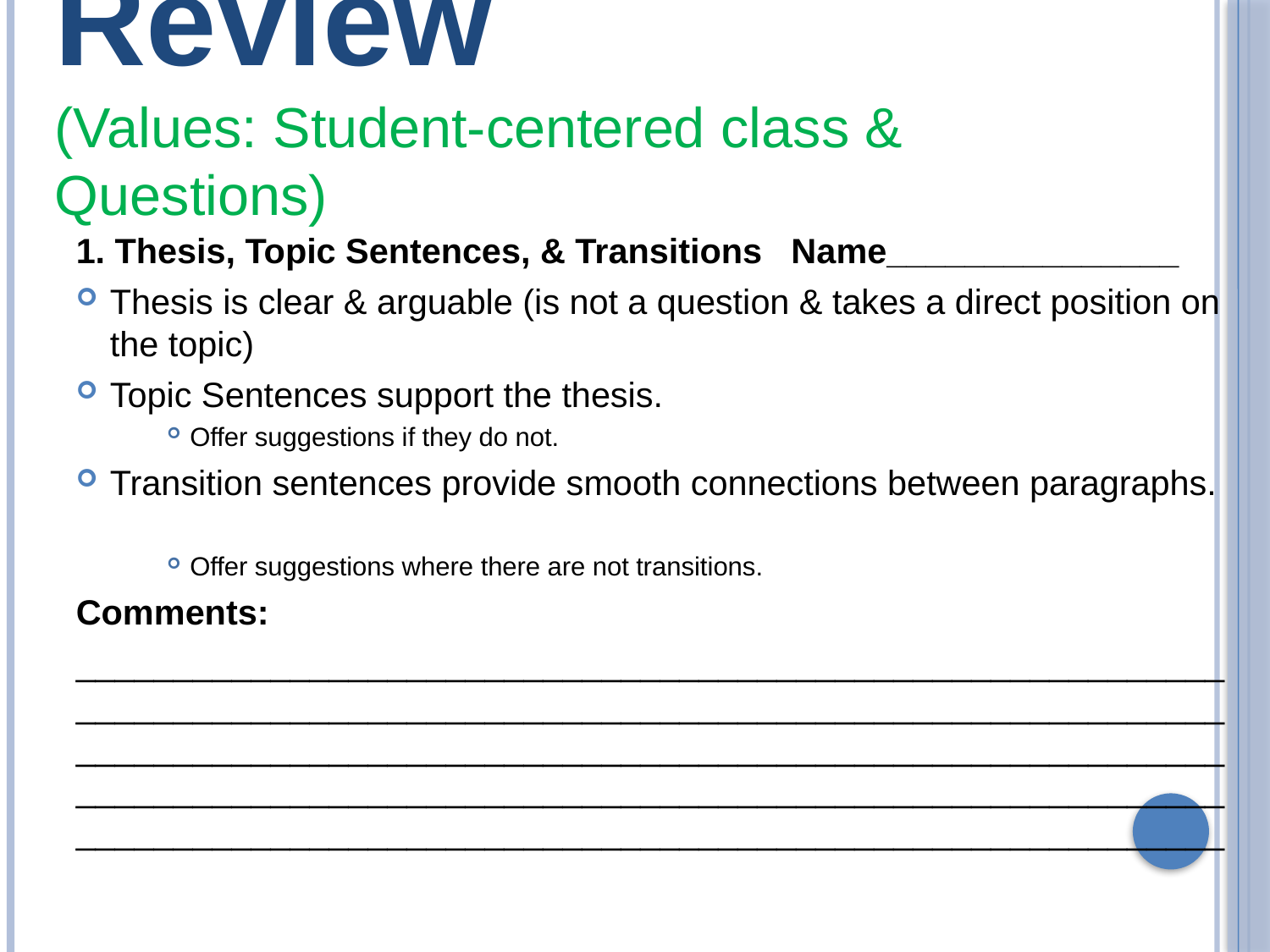

# Expert Peer Review (Values: Student-centered class & Questions)
1. Thesis, Topic Sentences, & Transitions   Name_______________
Thesis is clear & arguable (is not a question & takes a direct position on the topic)
Topic Sentences support the thesis.
Offer suggestions if they do not.
Transition sentences provide smooth connections between paragraphs.
Offer suggestions where there are not transitions.
Comments:
_______________________________________________________________________________________________________________________________________________________________________________________________________________________________________________________________________________________________________